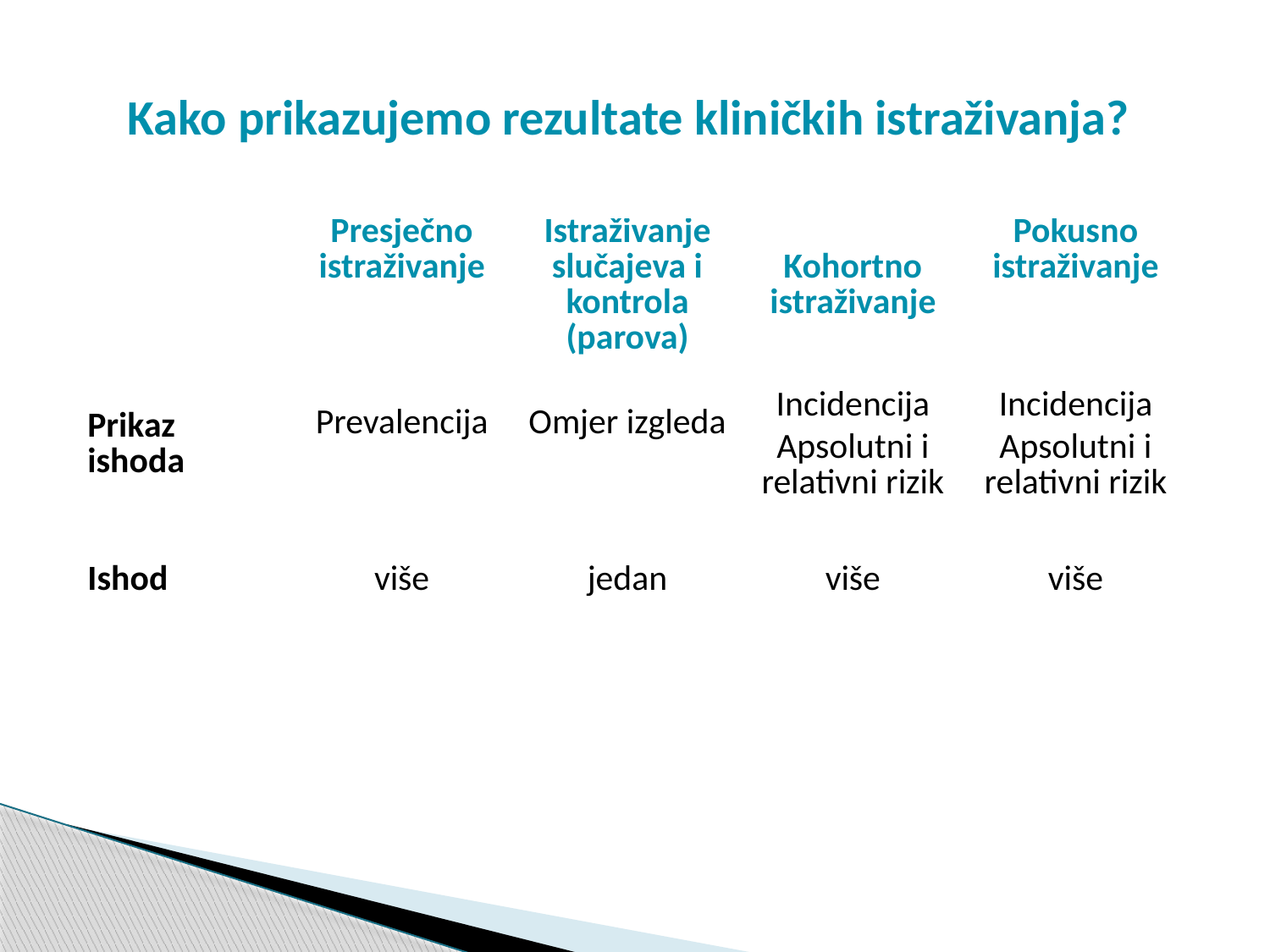

# Kako prikazujemo rezultate kliničkih istraživanja?
|  | Presječno istraživanje | Istraživanje slučajeva i kontrola (parova) | Kohortno istraživanje | Pokusno istraživanje |
| --- | --- | --- | --- | --- |
| Prikaz ishoda | Prevalencija | Omjer izgleda | Incidencija Apsolutni i relativni rizik | Incidencija Apsolutni i relativni rizik |
| Ishod | više | jedan | više | više |